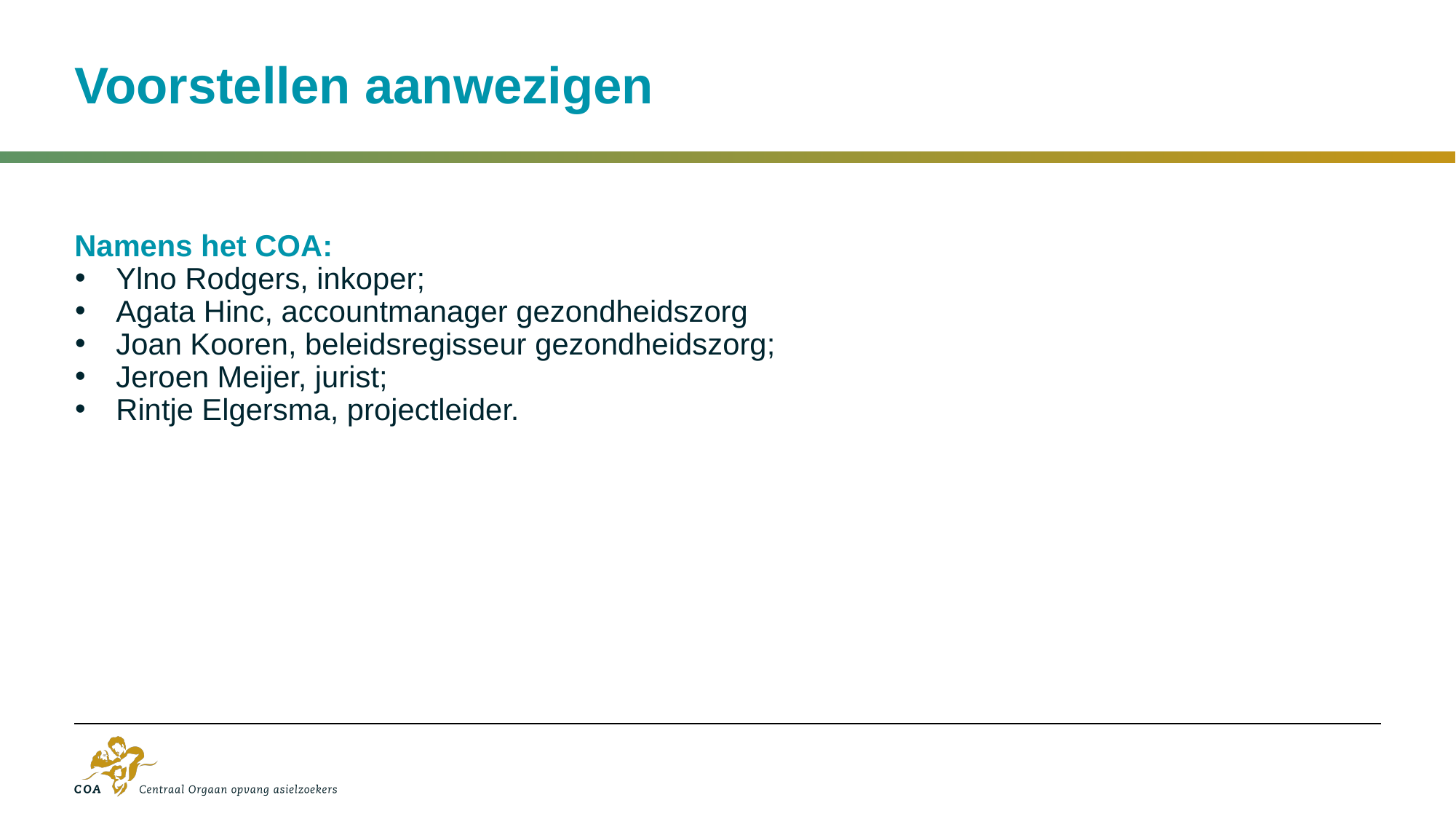

# Voorstellen aanwezigen
Namens het COA:
Ylno Rodgers, inkoper;
Agata Hinc, accountmanager gezondheidszorg
Joan Kooren, beleidsregisseur gezondheidszorg;
Jeroen Meijer, jurist;
Rintje Elgersma, projectleider.